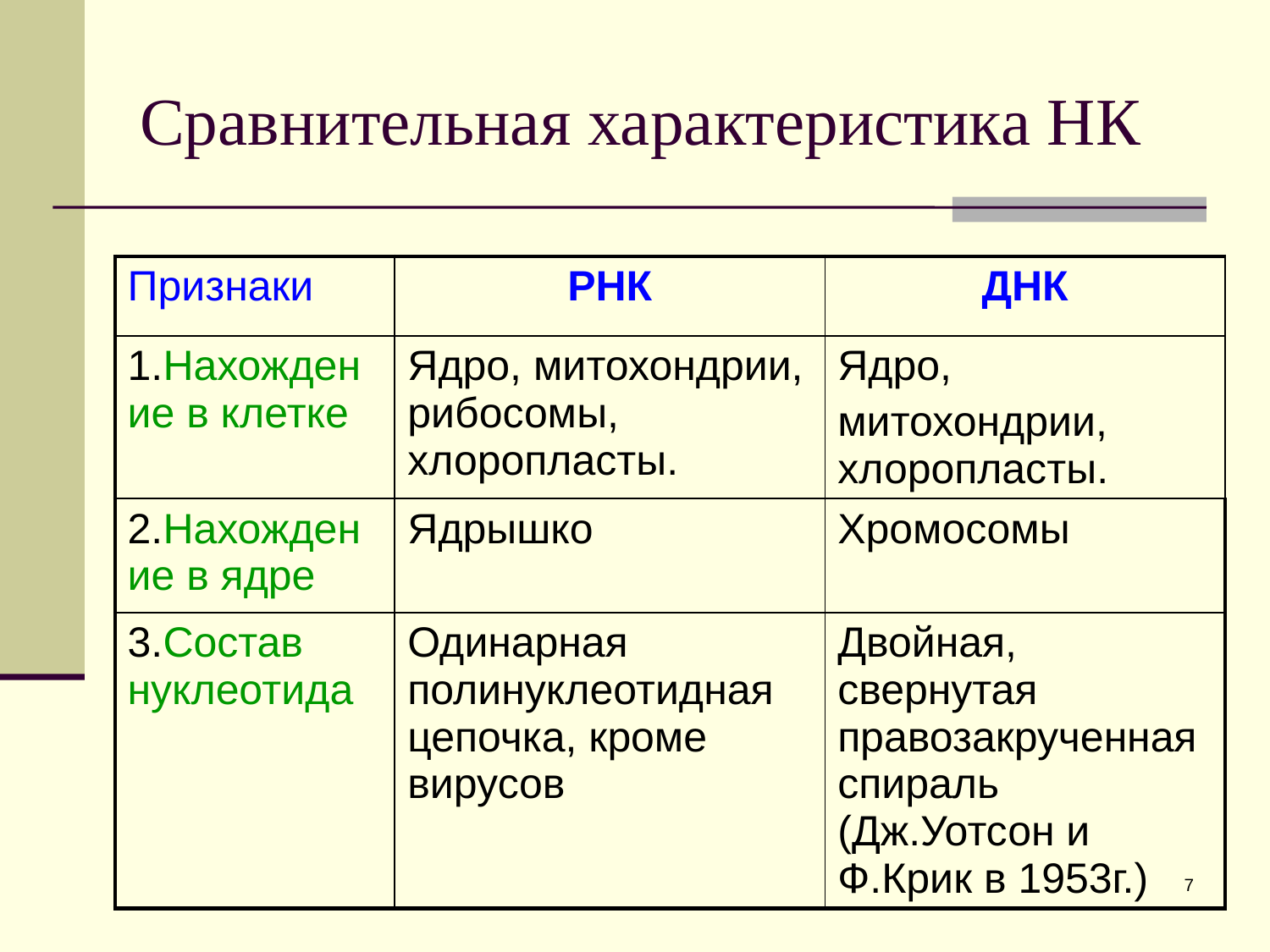

# Сравнительная характеристика НК
| Признаки | РНК | ДНК |
| --- | --- | --- |
| 1.Нахождение в клетке | Ядро, митохондрии, рибосомы, хлоропласты. | Ядро, митохондрии, хлоропласты. |
| 2.Нахождение в ядре | Ядрышко | Хромосомы |
| 3.Состав нуклеотида | Одинарная полинуклеотидная цепочка, кроме вирусов | Двойная, свернутая правозакрученная спираль (Дж.Уотсон и Ф.Крик в 1953г.) |
7